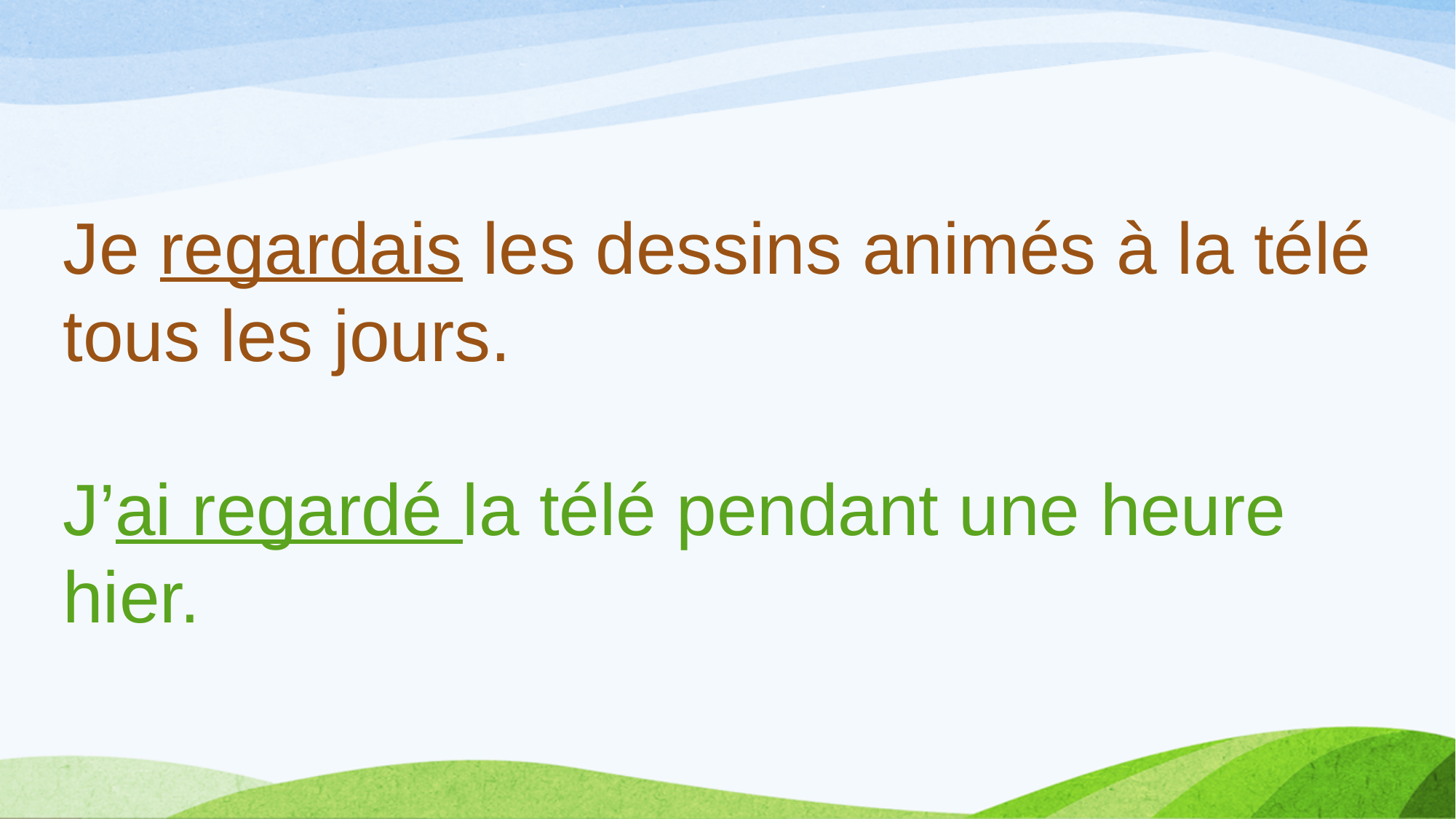

Je regardais les dessins animés à la télé tous les jours.

J’ai regardé la télé pendant une heure hier.